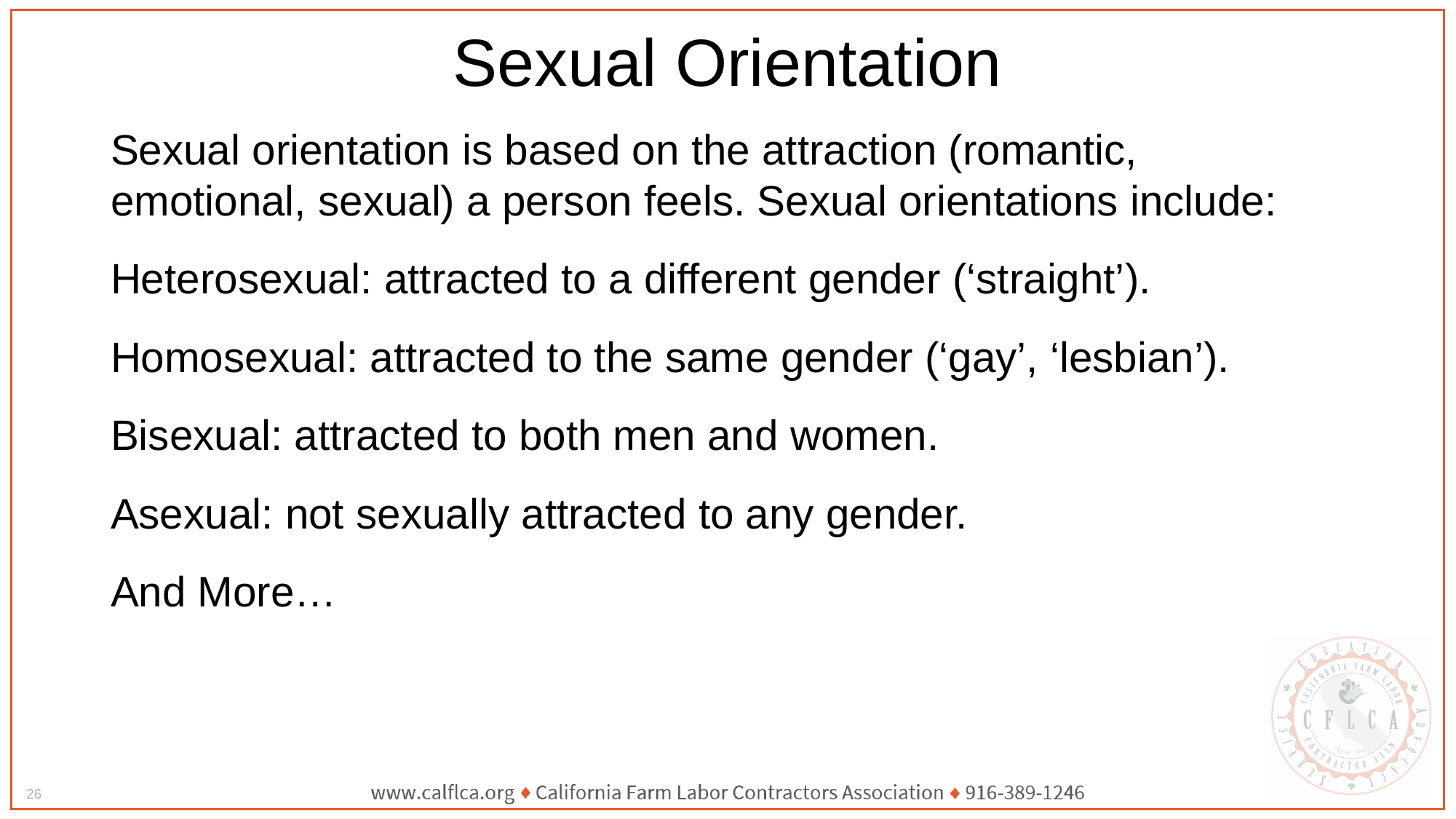

Sexual Orientation
Sexual orientation is based on the attraction (romantic, emotional, sexual) a person feels. Sexual orientations include:
Heterosexual: attracted to a different gender (‘straight’).
Homosexual: attracted to the same gender (‘gay’, ‘lesbian’).
Bisexual: attracted to both men and women.
Asexual: not sexually attracted to any gender.
And More…

26